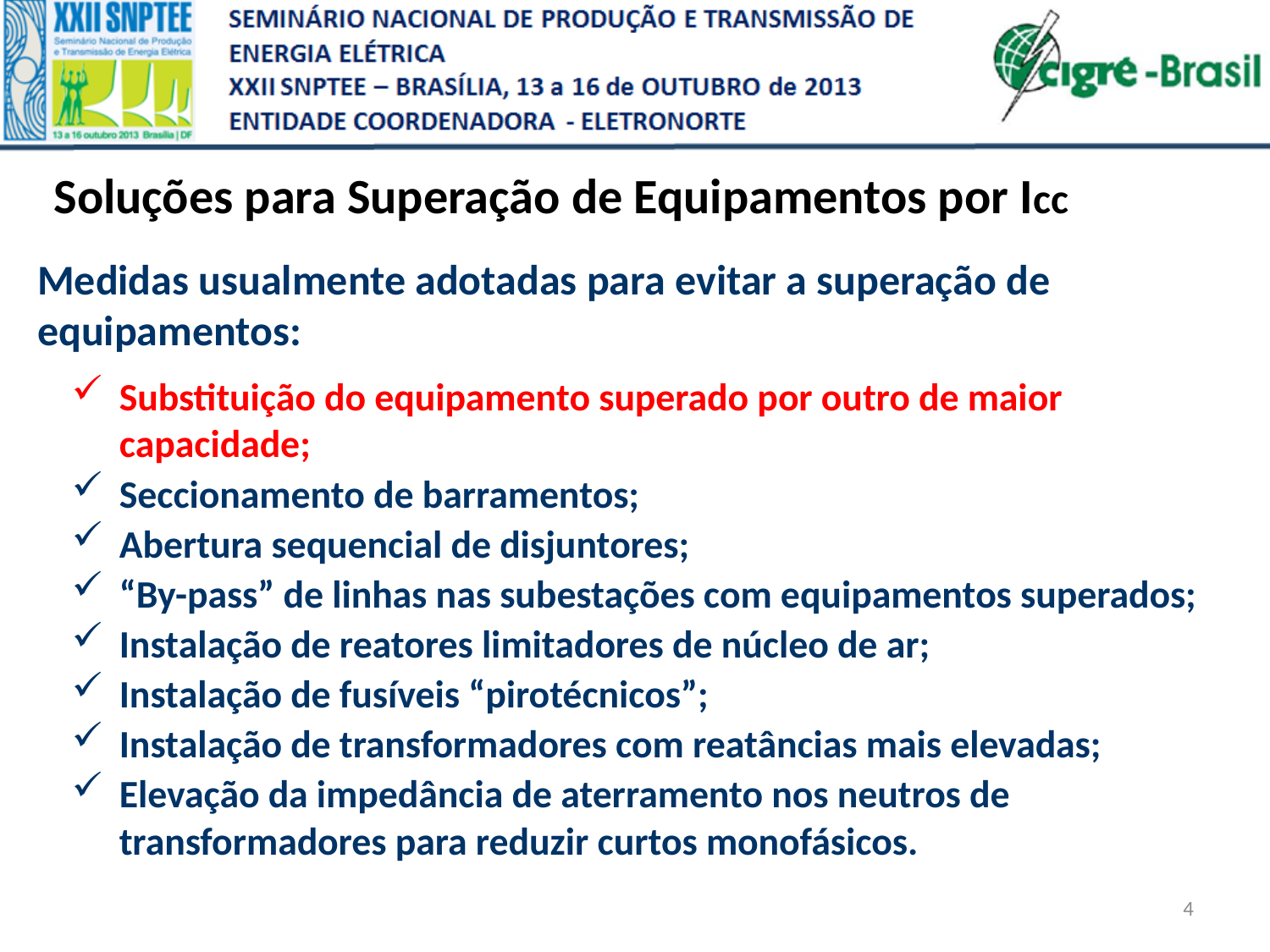

Soluções para Superação de Equipamentos por Icc

Medidas usualmente adotadas para evitar a superação de equipamentos:
Substituição do equipamento superado por outro de maior capacidade;
Seccionamento de barramentos;
Abertura sequencial de disjuntores;
“By-pass” de linhas nas subestações com equipamentos superados;
Instalação de reatores limitadores de núcleo de ar;
Instalação de fusíveis “pirotécnicos”;
Instalação de transformadores com reatâncias mais elevadas;
Elevação da impedância de aterramento nos neutros de transformadores para reduzir curtos monofásicos.
4